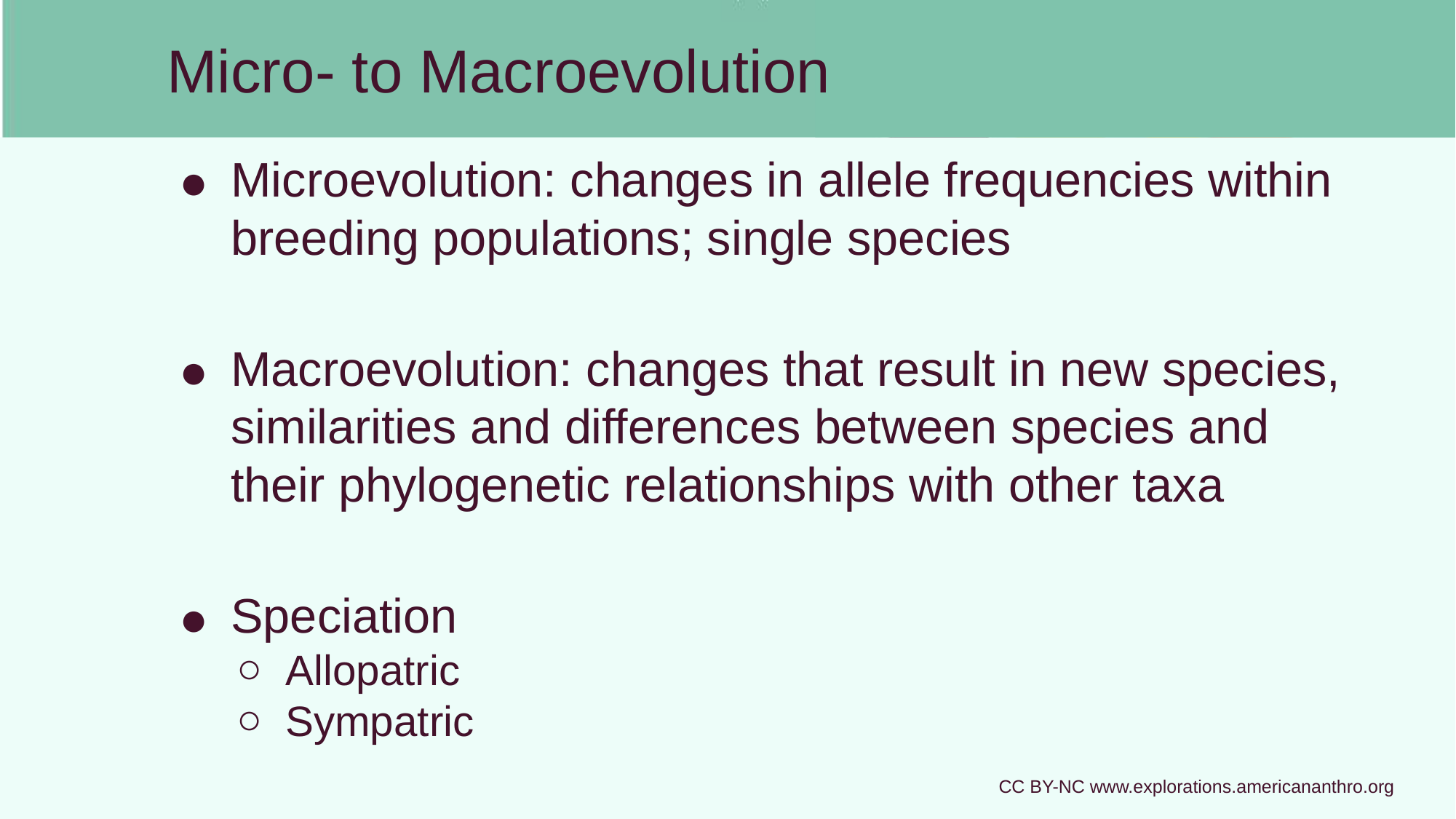

# Micro- to Macroevolution
Microevolution: changes in allele frequencies within breeding populations; single species

Macroevolution: changes that result in new species, similarities and differences between species and their phylogenetic relationships with other taxa

Speciation
Allopatric
Sympatric